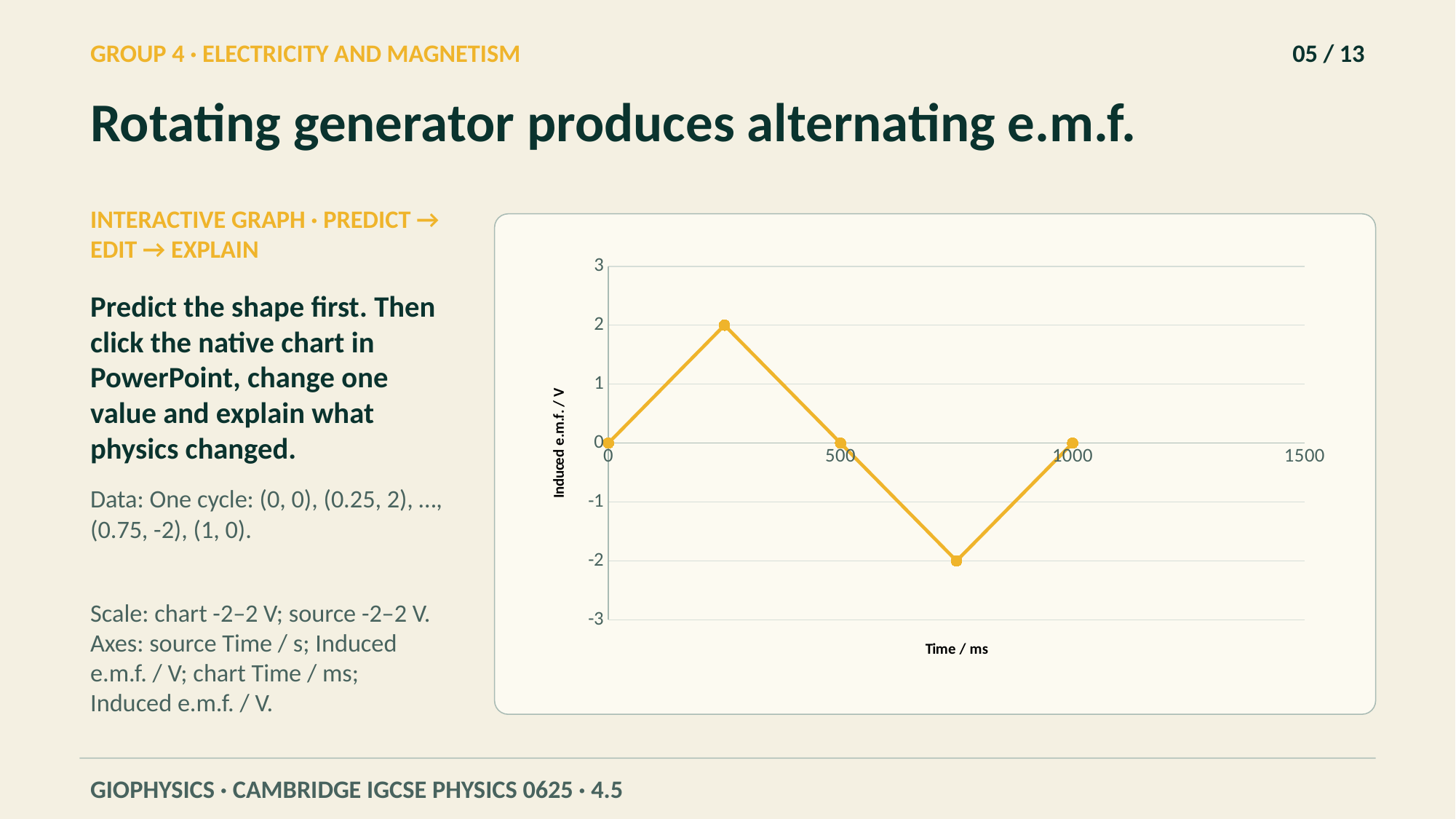

GROUP 4 · ELECTRICITY AND MAGNETISM
05 / 13
Rotating generator produces alternating e.m.f.
INTERACTIVE GRAPH · PREDICT → EDIT → EXPLAIN

### Chart

| Category |  |
|---|---|
Predict the shape first. Then click the native chart in PowerPoint, change one value and explain what physics changed.
Data: One cycle: (0, 0), (0.25, 2), …, (0.75, -2), (1, 0).
Scale: chart -2–2 V; source -2–2 V. Axes: source Time / s; Induced e.m.f. / V; chart Time / ms; Induced e.m.f. / V.

GIOPHYSICS · CAMBRIDGE IGCSE PHYSICS 0625 · 4.5